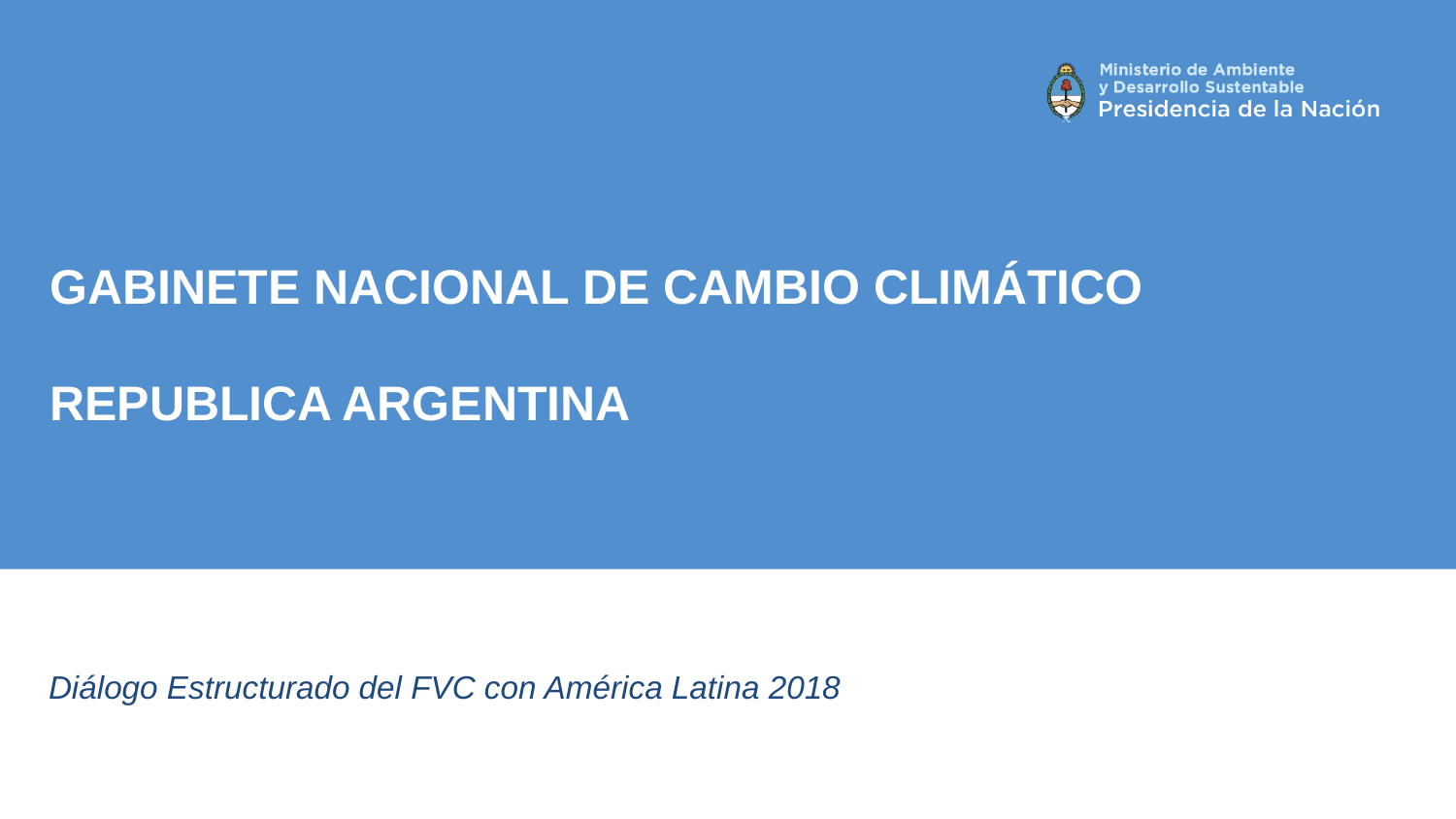

GABINETE NACIONAL DE CAMBIO CLIMÁTICO

REPUBLICA ARGENTINA
Diálogo Estructurado del FVC con América Latina 2018